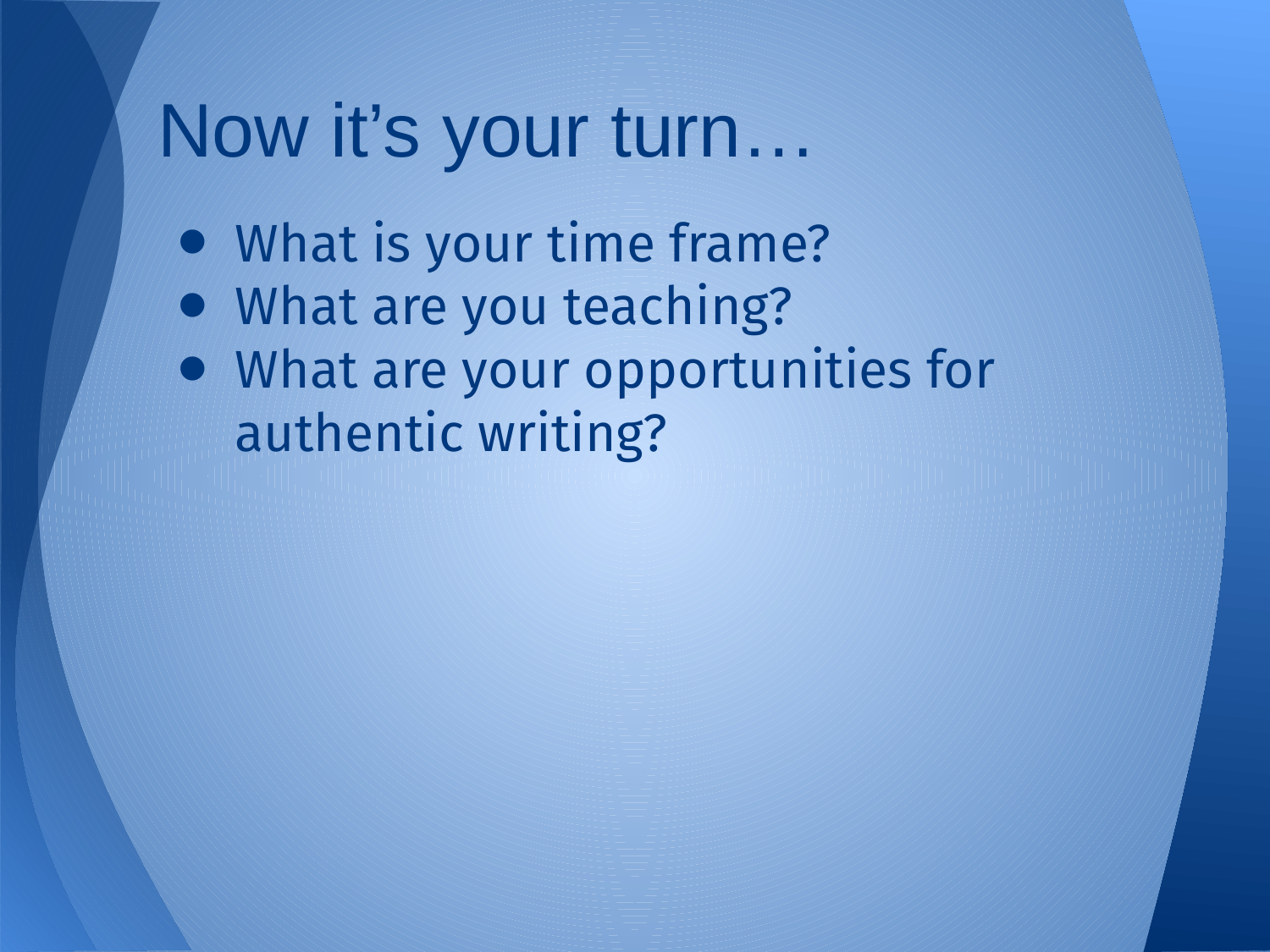

# Now it’s your turn…
What is your time frame?
What are you teaching?
What are your opportunities for authentic writing?